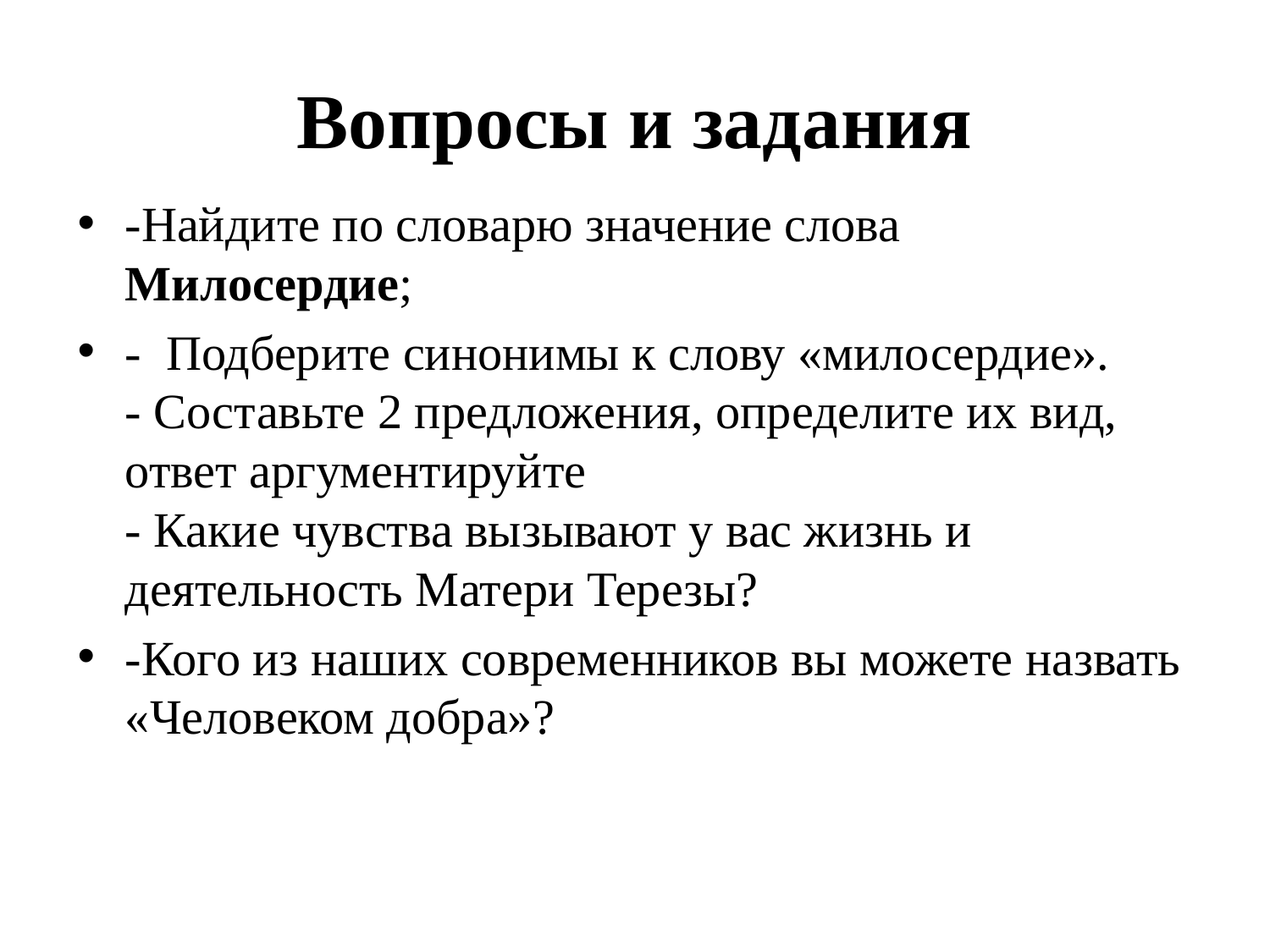

# Вопросы и задания
-Найдите по словарю значение слова Милосердие;
-  Подберите синонимы к слову «милосердие».
​- Составьте 2 предложения, определите их вид, ответ аргументируйте
​- Какие чувства вызывают у вас жизнь и деятельность Матери Терезы?
-Кого из наших современников вы можете назвать «Человеком добра»?